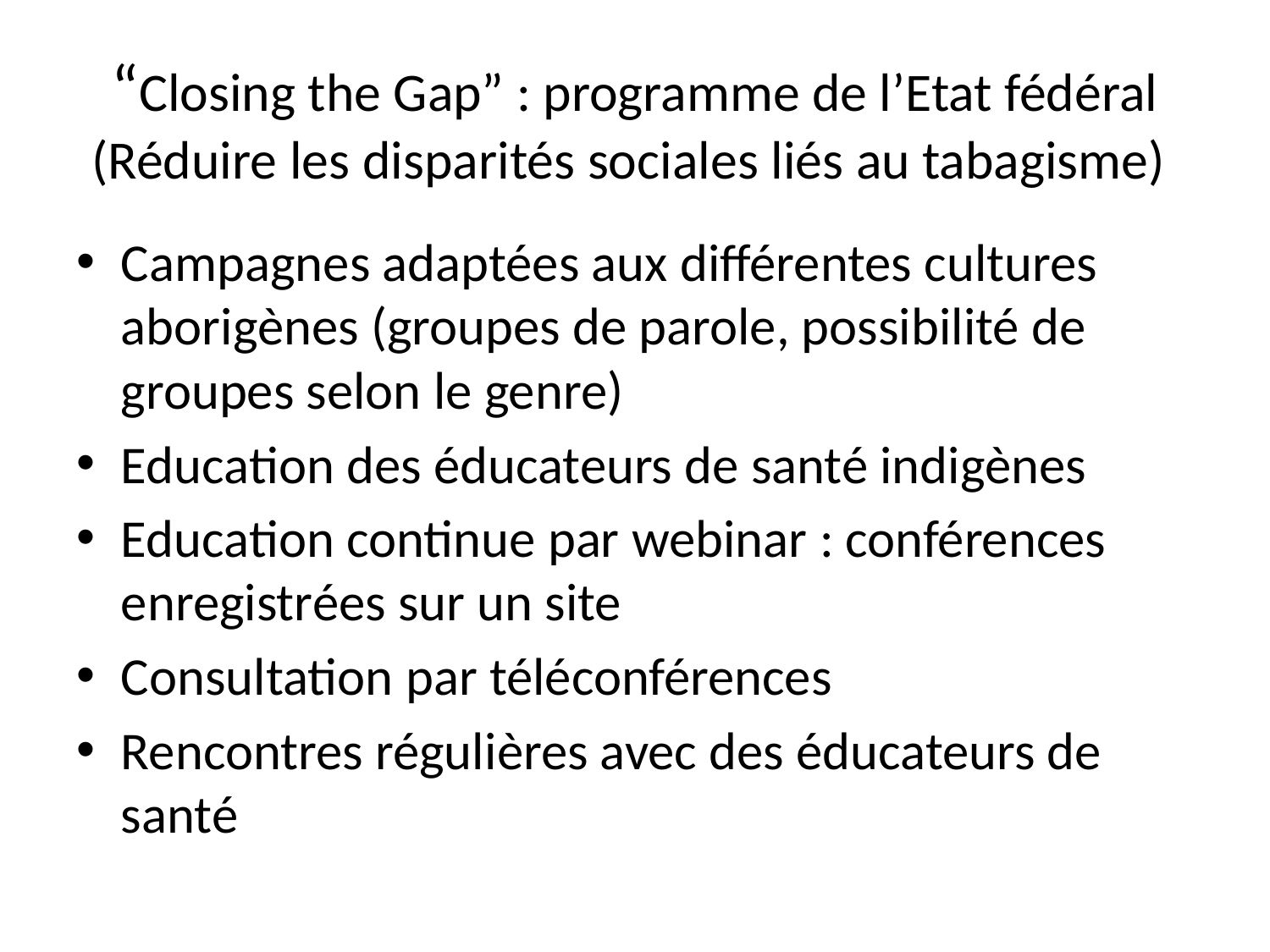

# “Closing the Gap” : programme de l’Etat fédéral (Réduire les disparités sociales liés au tabagisme)
Campagnes adaptées aux différentes cultures aborigènes (groupes de parole, possibilité de groupes selon le genre)
Education des éducateurs de santé indigènes
Education continue par webinar : conférences enregistrées sur un site
Consultation par téléconférences
Rencontres régulières avec des éducateurs de santé